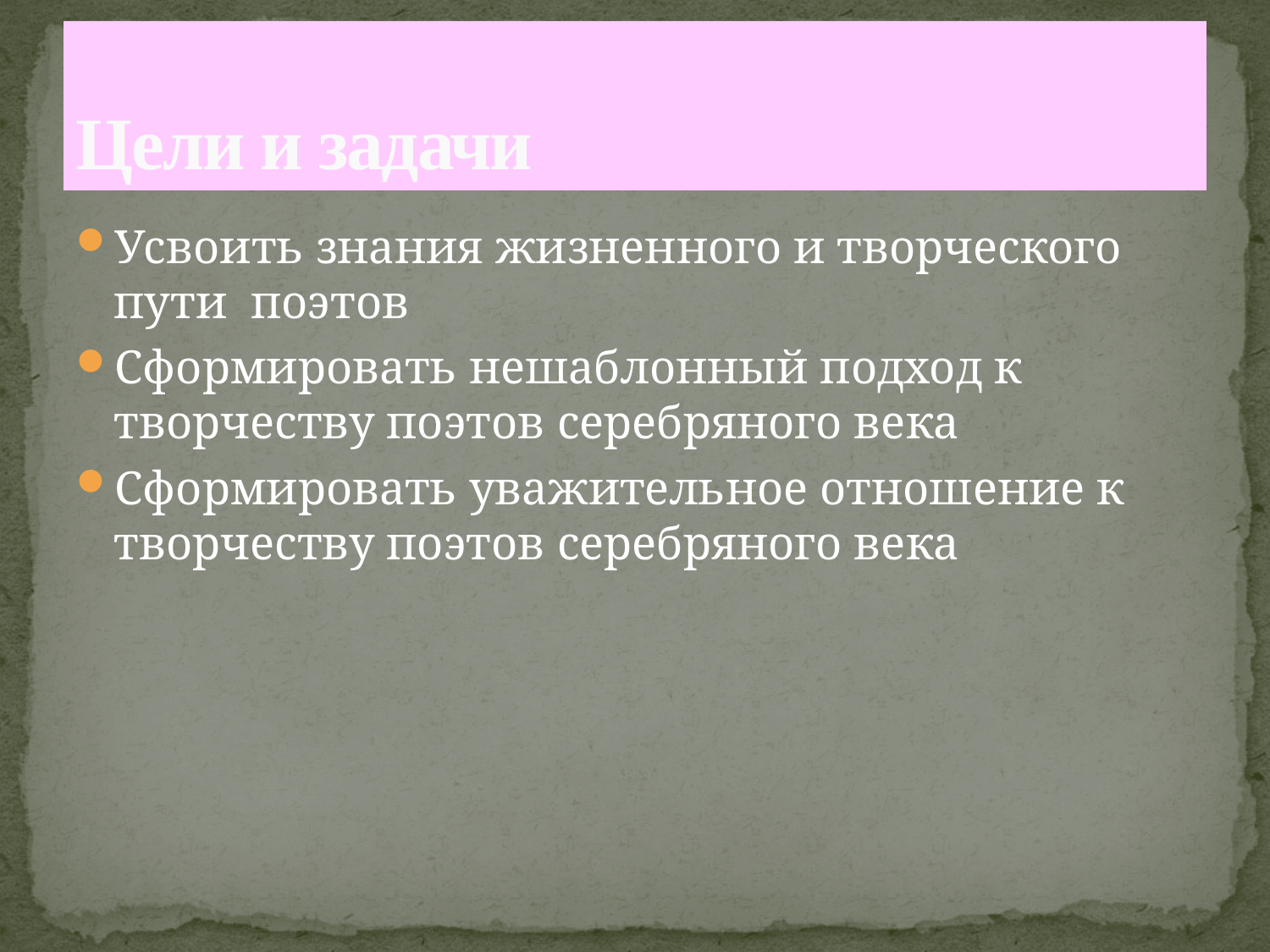

# Цели и задачи
Усвоить знания жизненного и творческого пути  поэтов
Сформировать нешаблонный подход к творчеству поэтов серебряного века
Сформировать уважительное отношение к творчеству поэтов серебряного века